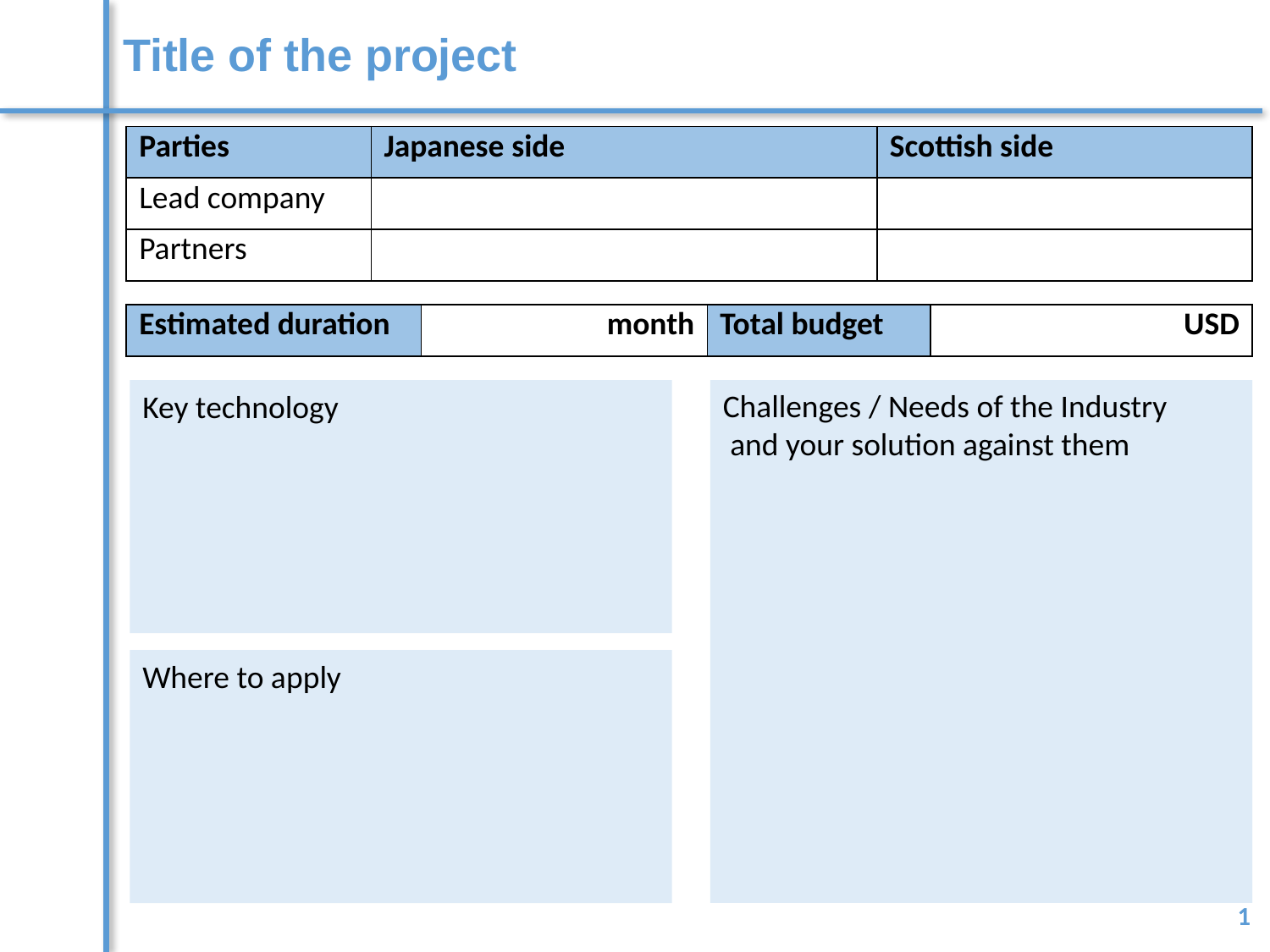

# Title of the project
| Parties | Japanese side | Scottish side |
| --- | --- | --- |
| Lead company |  |  |
| Partners |  |  |
| Estimated duration | month | Total budget | USD |
| --- | --- | --- | --- |
Challenges / Needs of the Industry
 and your solution against them
Key technology
Where to apply